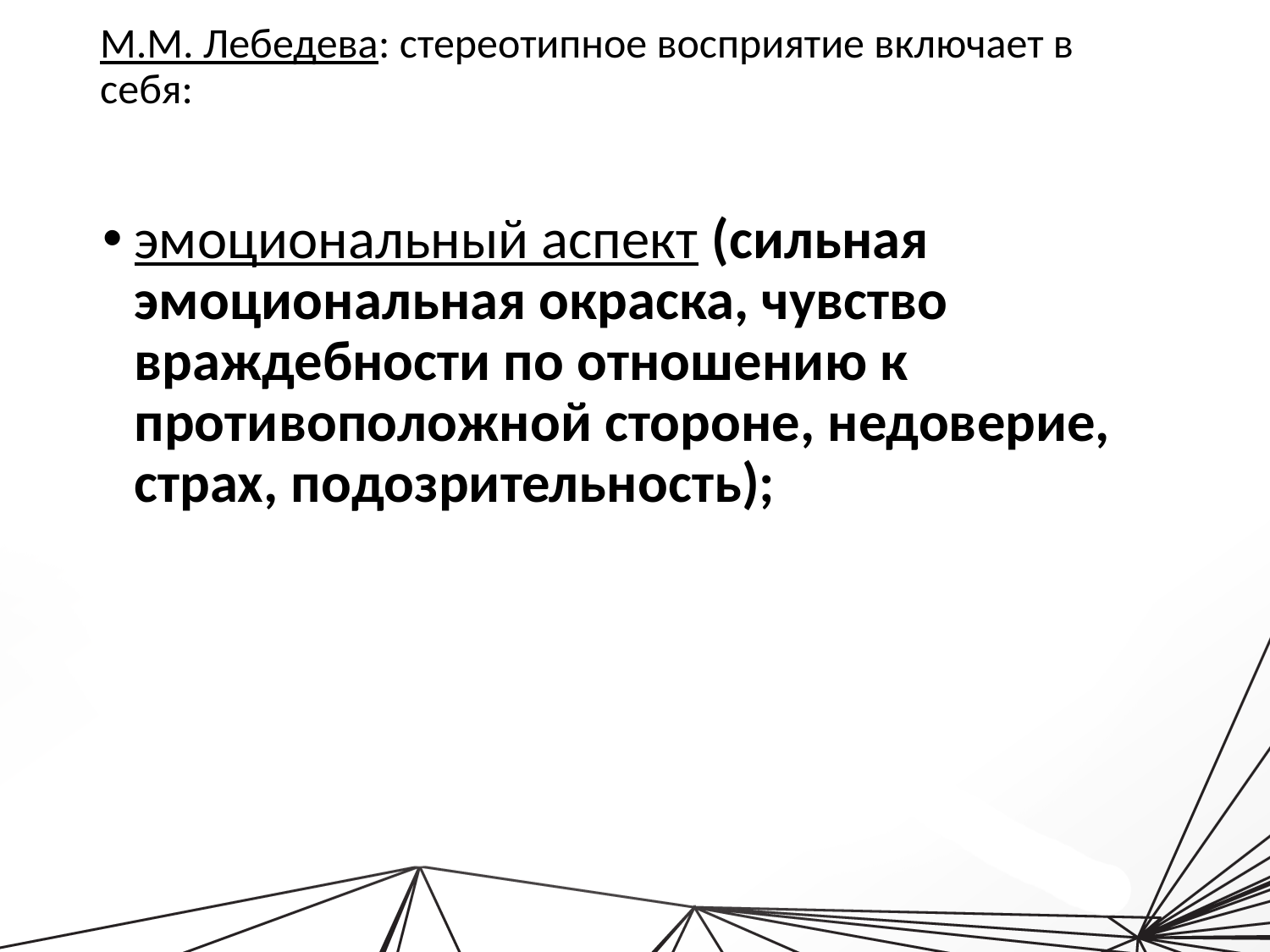

М.М. Лебедева: стереотипное восприятие включает в себя:
эмоциональный аспект (сильная эмоциональная окраска, чувство враждебности по отношению к противоположной стороне, недоверие, страх, подозрительность);